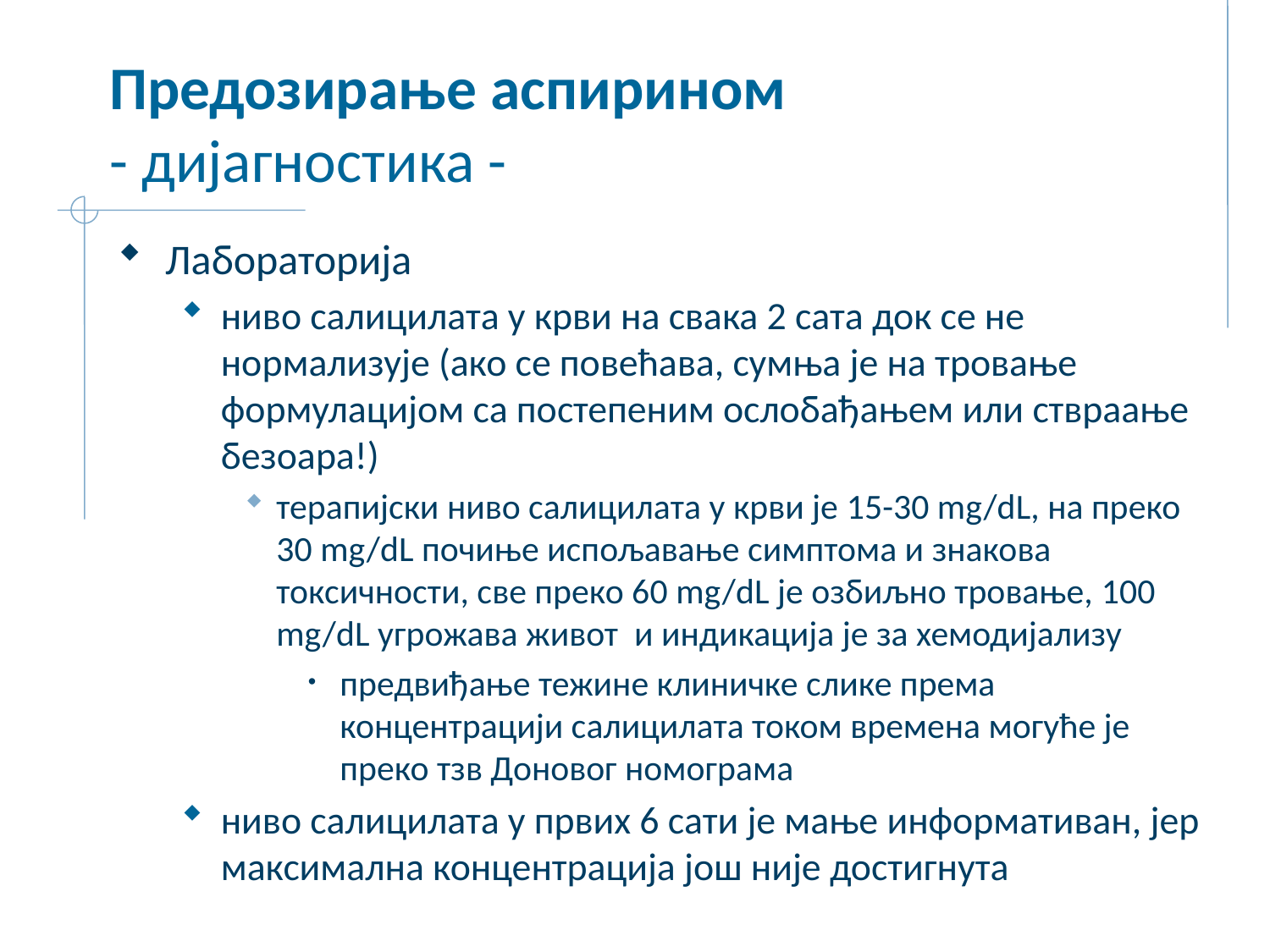

# Предозирање аспирином - дијагностика -
Лабораторија
ниво салицилата у крви на свака 2 сата док се не нормализује (ако се повећава, сумња је на тровање формулацијом са постепеним ослобађањем или ствраање безоара!)
терапијски ниво салицилата у крви је 15-30 mg/dL, на преко 30 mg/dL почиње испољавање симптома и знакова токсичности, све преко 60 mg/dL је озбиљно тровање, 100 mg/dL угрожава живот  и индикација је за хемодијализу
предвиђање тежине клиничке слике према концентрацији салицилата током времена могуће је преко тзв Доновог номограма
ниво салицилата у првих 6 сати је мање информативан, јер максимална концентрација још није достигнута